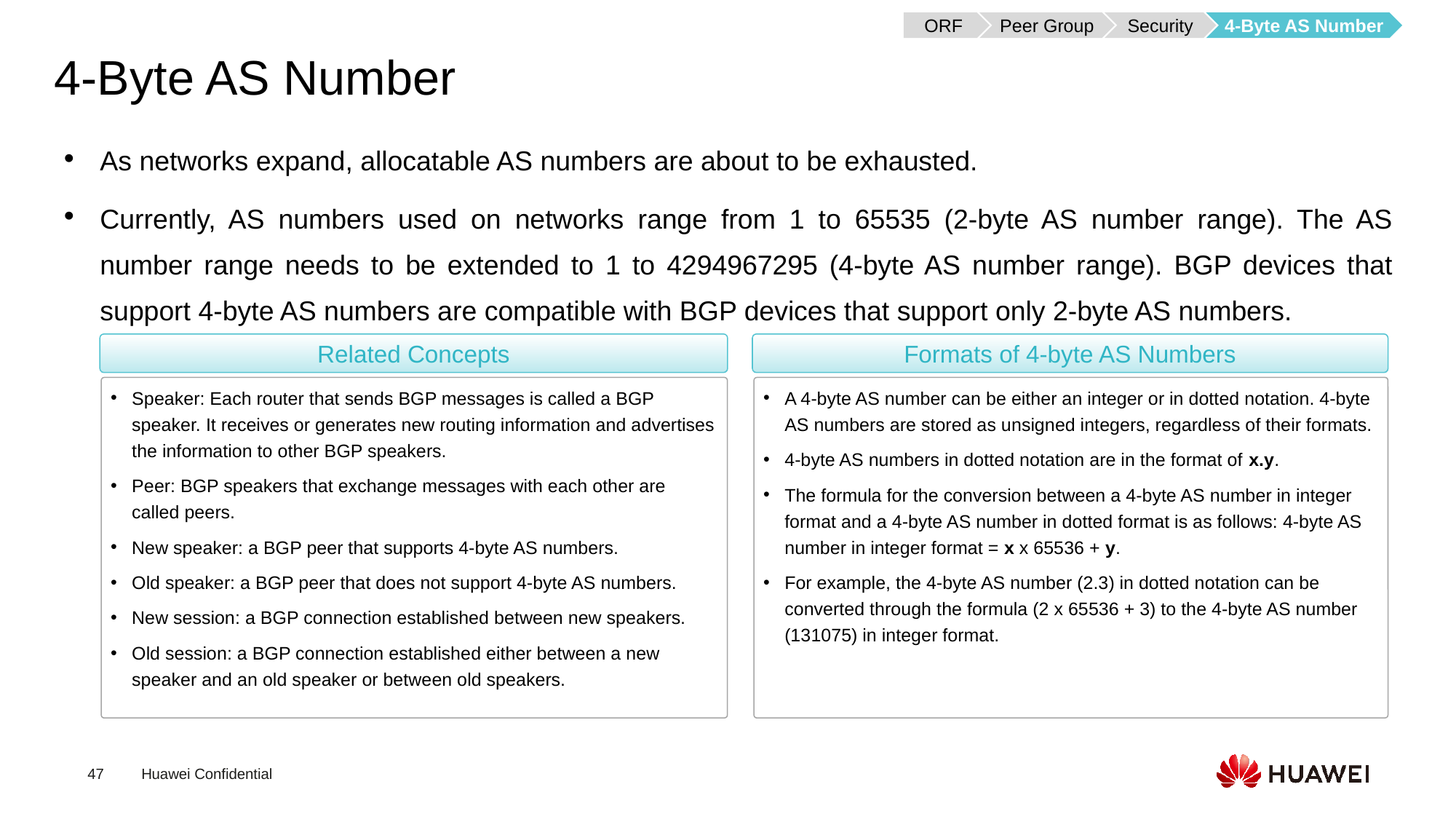

ORF
Peer Group
Security
4-Byte AS Number
# 4-Byte AS Number
As networks expand, allocatable AS numbers are about to be exhausted.
Currently, AS numbers used on networks range from 1 to 65535 (2-byte AS number range). The AS number range needs to be extended to 1 to 4294967295 (4-byte AS number range). BGP devices that support 4-byte AS numbers are compatible with BGP devices that support only 2-byte AS numbers.

Related Concepts
Formats of 4-byte AS Numbers
Speaker: Each router that sends BGP messages is called a BGP speaker. It receives or generates new routing information and advertises the information to other BGP speakers.
Peer: BGP speakers that exchange messages with each other are called peers.
New speaker: a BGP peer that supports 4-byte AS numbers.
Old speaker: a BGP peer that does not support 4-byte AS numbers.
New session: a BGP connection established between new speakers.
Old session: a BGP connection established either between a new speaker and an old speaker or between old speakers.
A 4-byte AS number can be either an integer or in dotted notation. 4-byte AS numbers are stored as unsigned integers, regardless of their formats.
4-byte AS numbers in dotted notation are in the format of x.y.
The formula for the conversion between a 4-byte AS number in integer format and a 4-byte AS number in dotted format is as follows: 4-byte AS number in integer format = x x 65536 + y.
For example, the 4-byte AS number (2.3) in dotted notation can be converted through the formula (2 x 65536 + 3) to the 4-byte AS number (131075) in integer format.